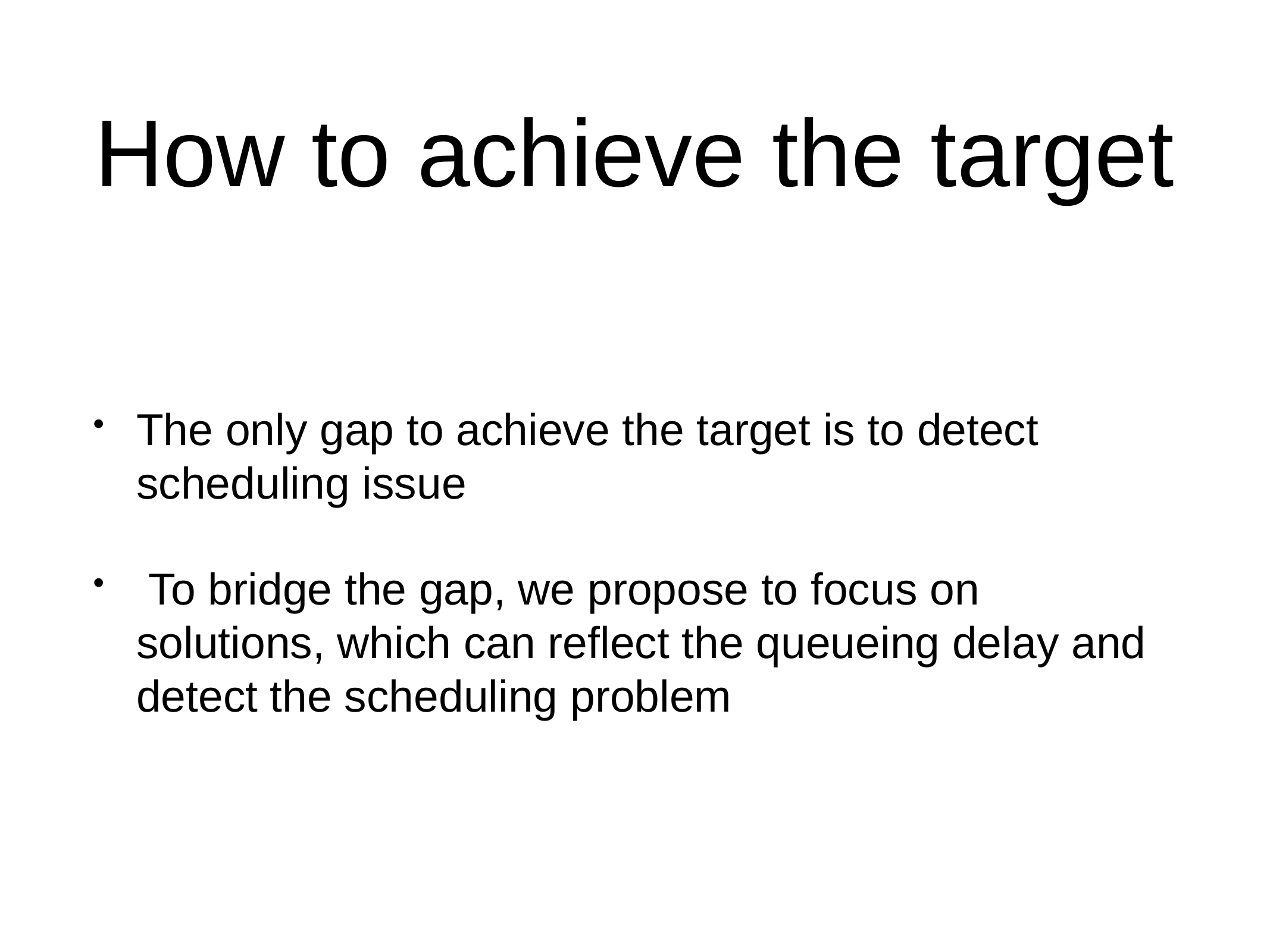

# How to achieve the target
The only gap to achieve the target is to detect scheduling issue
 To bridge the gap, we propose to focus on solutions, which can reflect the queueing delay and detect the scheduling problem